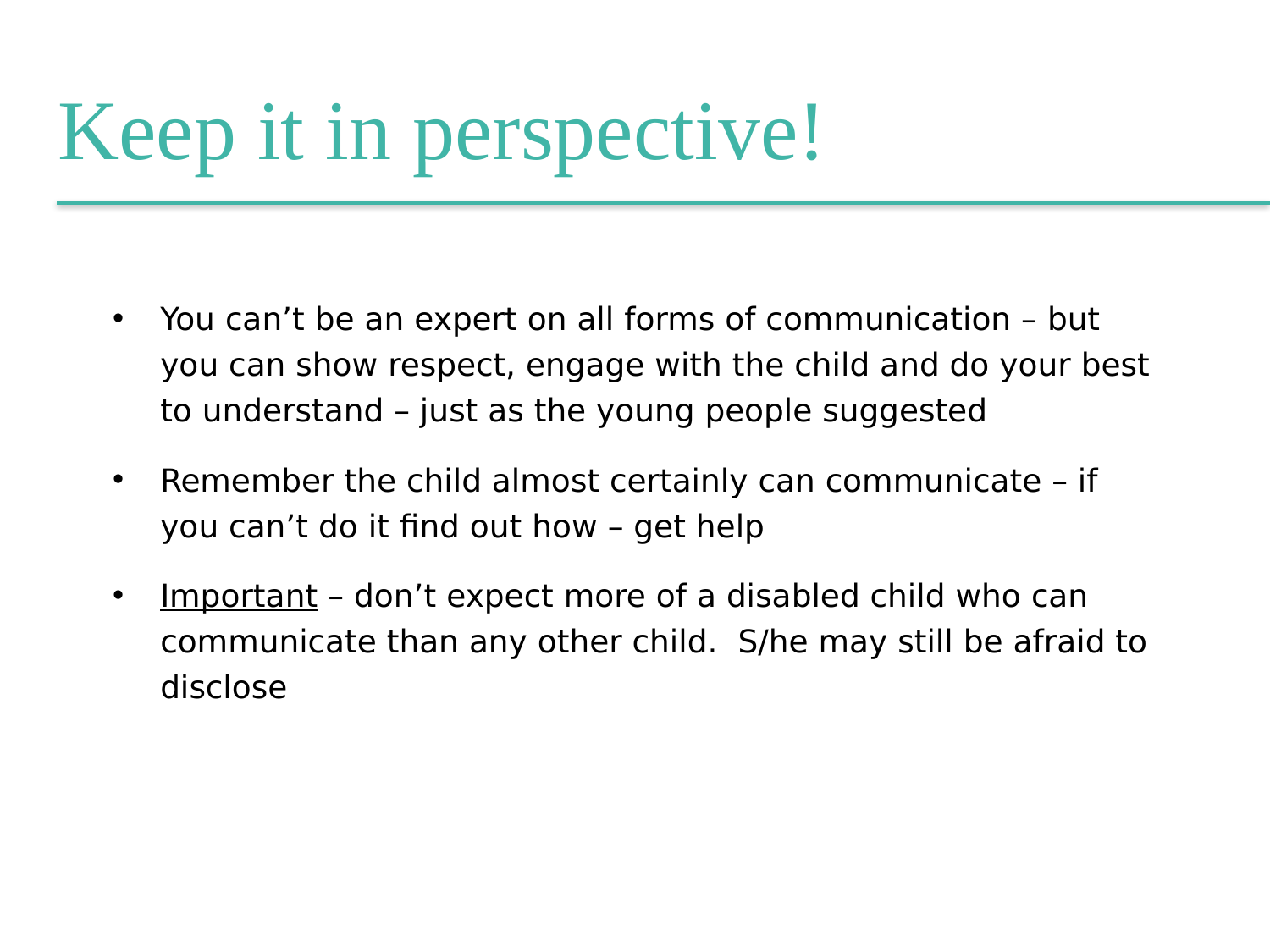

Keep it in perspective!
You can’t be an expert on all forms of communication – but you can show respect, engage with the child and do your best to understand – just as the young people suggested
Remember the child almost certainly can communicate – if you can’t do it find out how – get help
Important – don’t expect more of a disabled child who can communicate than any other child.  S/he may still be afraid to disclose